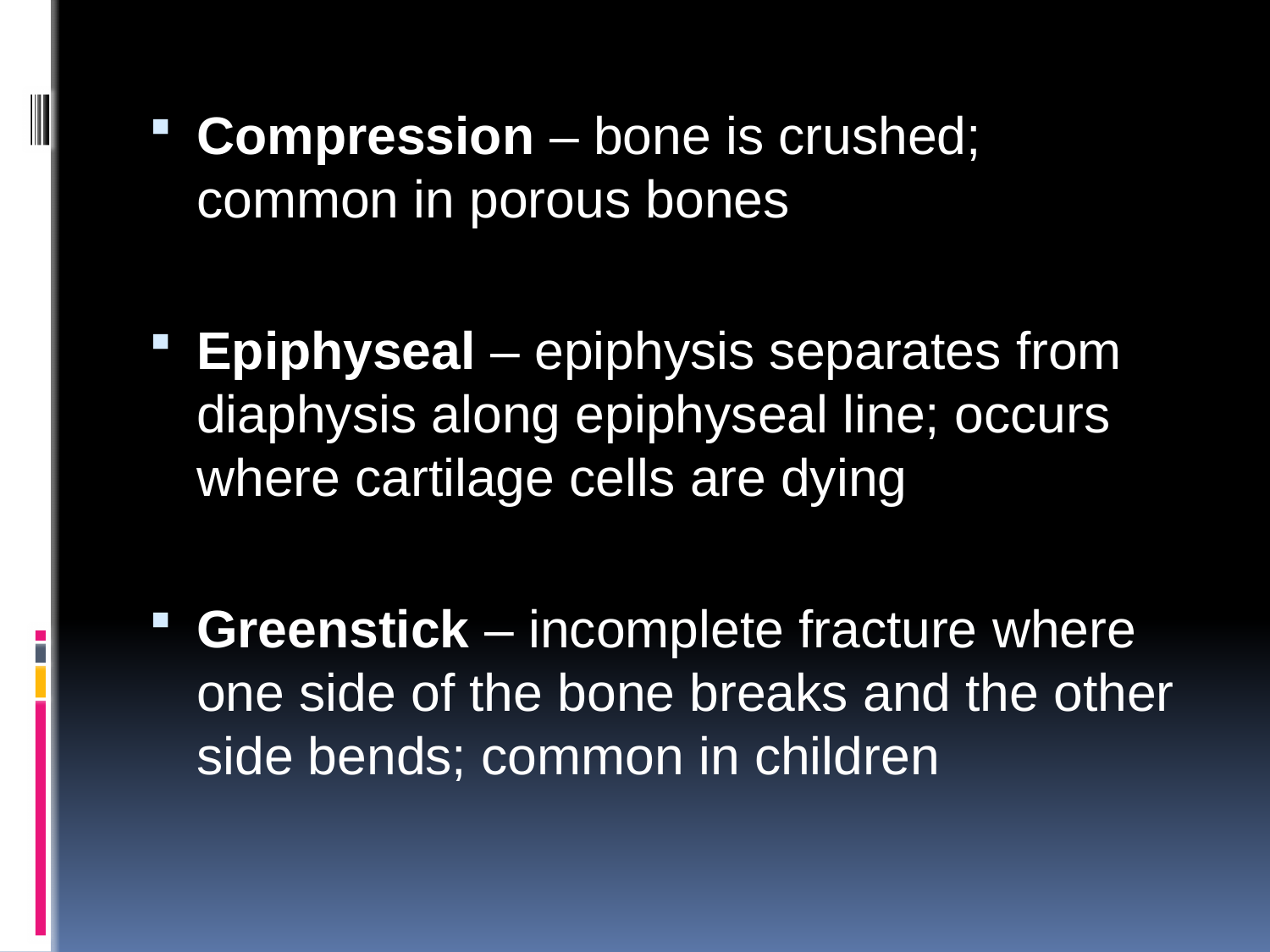

#
Compression – bone is crushed; common in porous bones

Epiphyseal – epiphysis separates from diaphysis along epiphyseal line; occurs where cartilage cells are dying

Greenstick – incomplete fracture where one side of the bone breaks and the other side bends; common in children